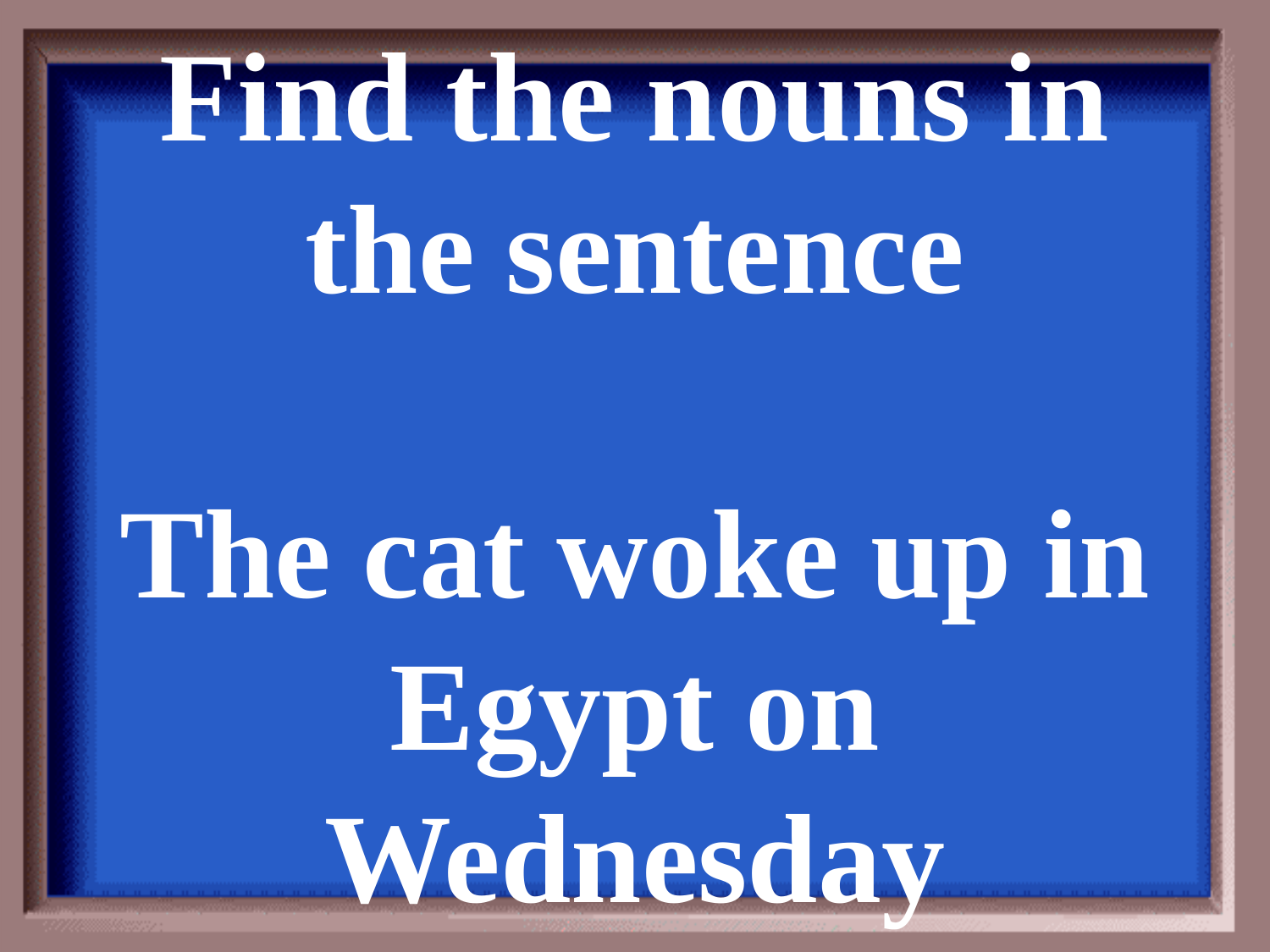

Find the nouns in the sentence
The cat woke up in Egypt on Wednesday